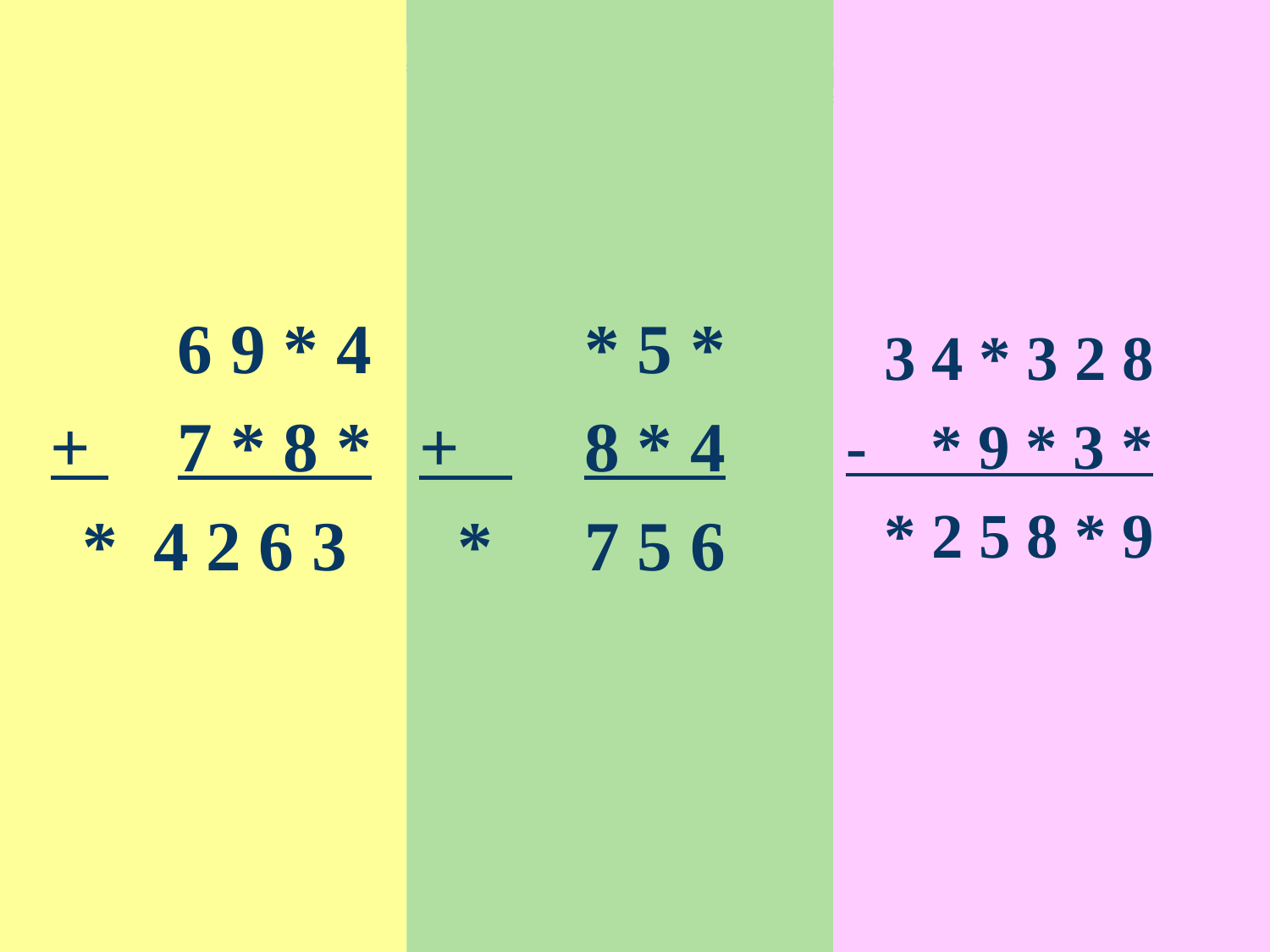

6 9 * 4
	+ 	7 * 8 *
    *  4 2 6 3

		* 5 *
+   	8 * 4
	* 	7 5 6

	3 4 * 3 2 8
-    * 9 * 3 *
	* 2 5 8 * 9